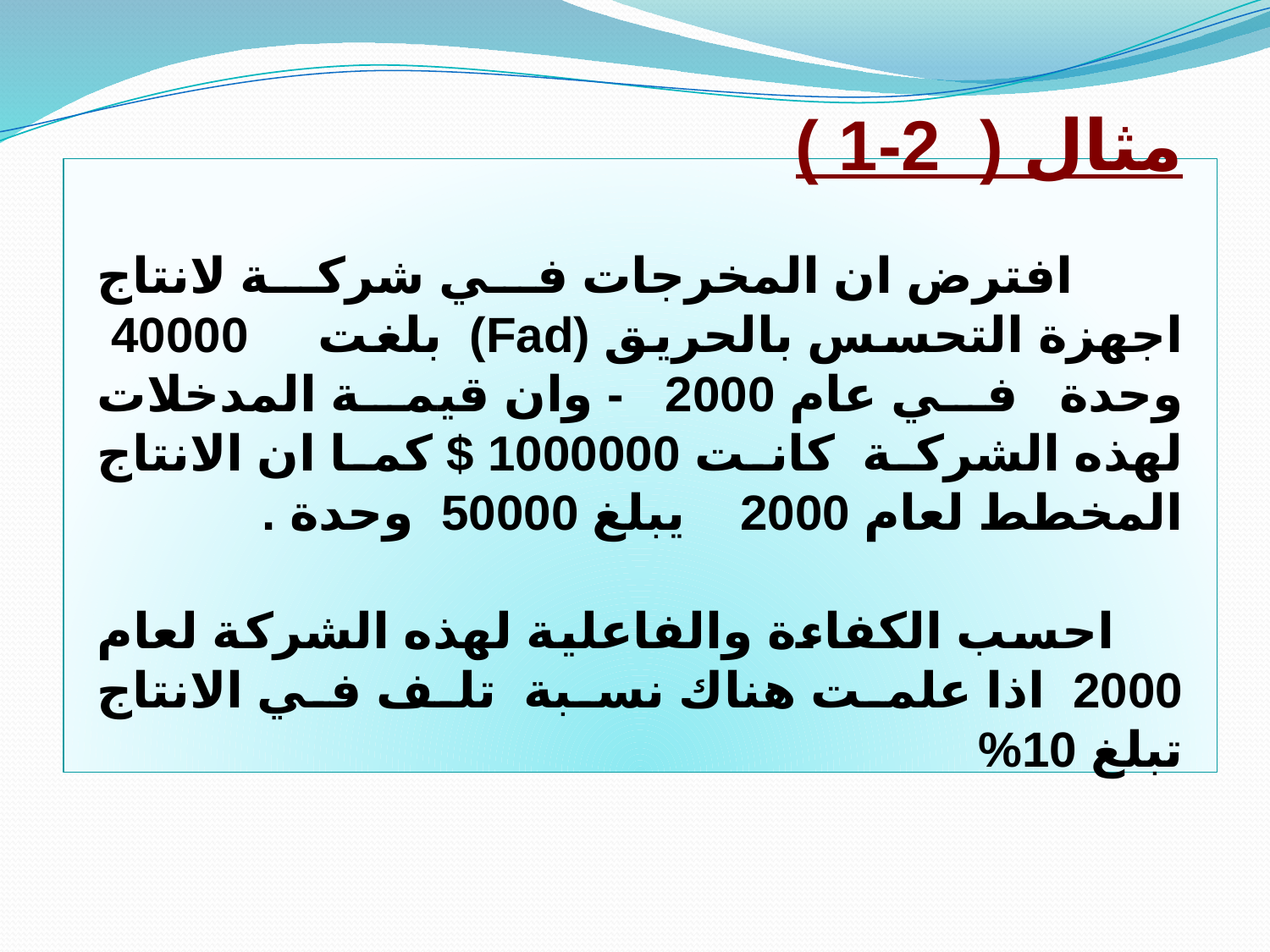

مثال (  2-1 )

        افترض ان المخرجات في شركة لانتاج اجهزة التحسس بالحريق (Fad)  بلغت     40000  وحدة   في عام 2000   - وان قيمة المدخلات لهذه الشركة  كانت 1000000 $ كما ان الانتاج المخطط لعام 2000    يبلغ 50000  وحدة .

     احسب الكفاءة والفاعلية لهذه الشركة لعام 2000  اذا علمت هناك نسبة  تلف في الانتاج تبلغ 10%